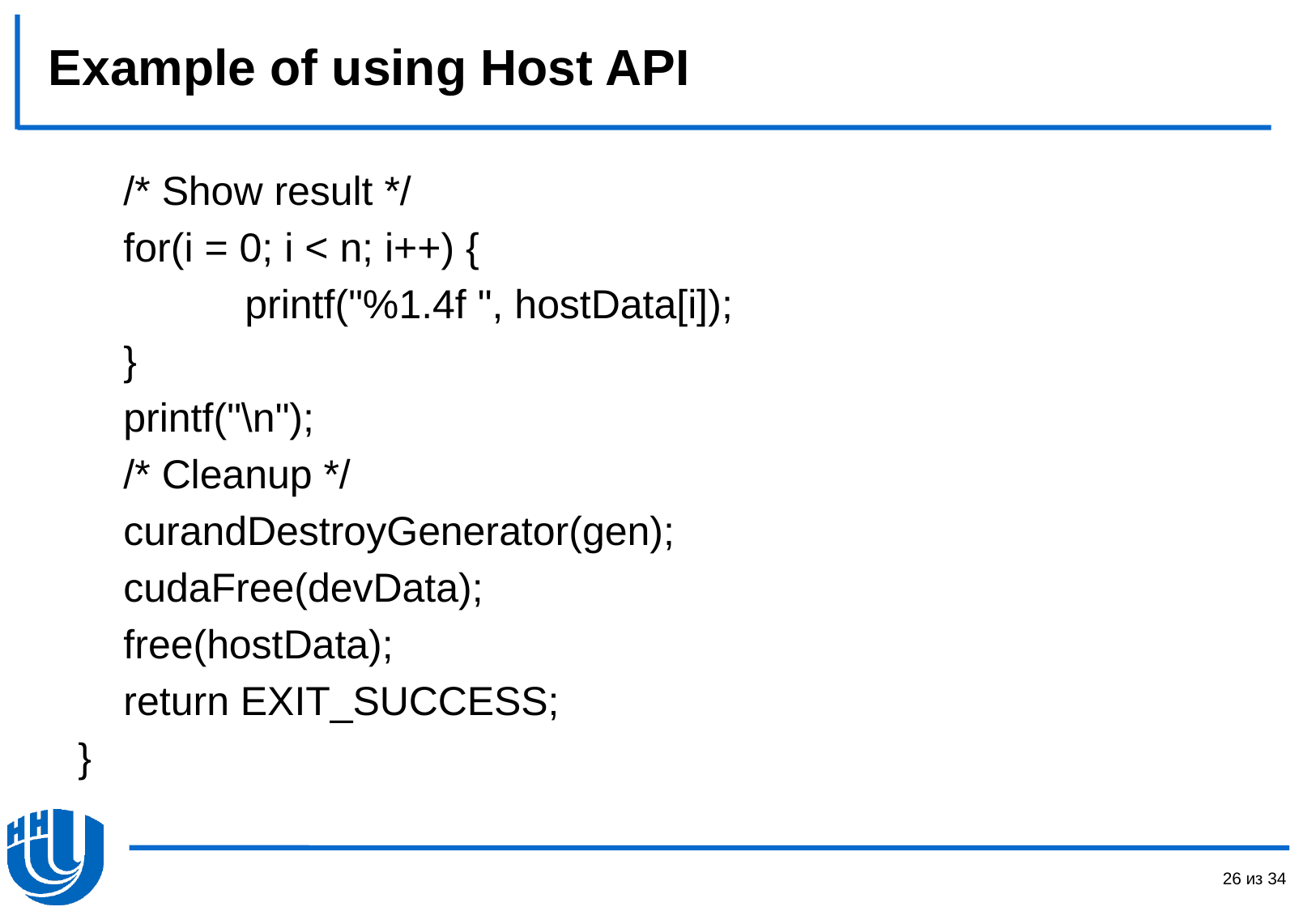

# Example of using Host API
	/* Show result */
	for(i = 0; i < n; i++) {
		printf("%1.4f ", hostData[i]);
	}
	printf("\n");
	/* Cleanup */
	curandDestroyGenerator(gen);
	cudaFree(devData);
	free(hostData);
	return EXIT_SUCCESS;
}

26